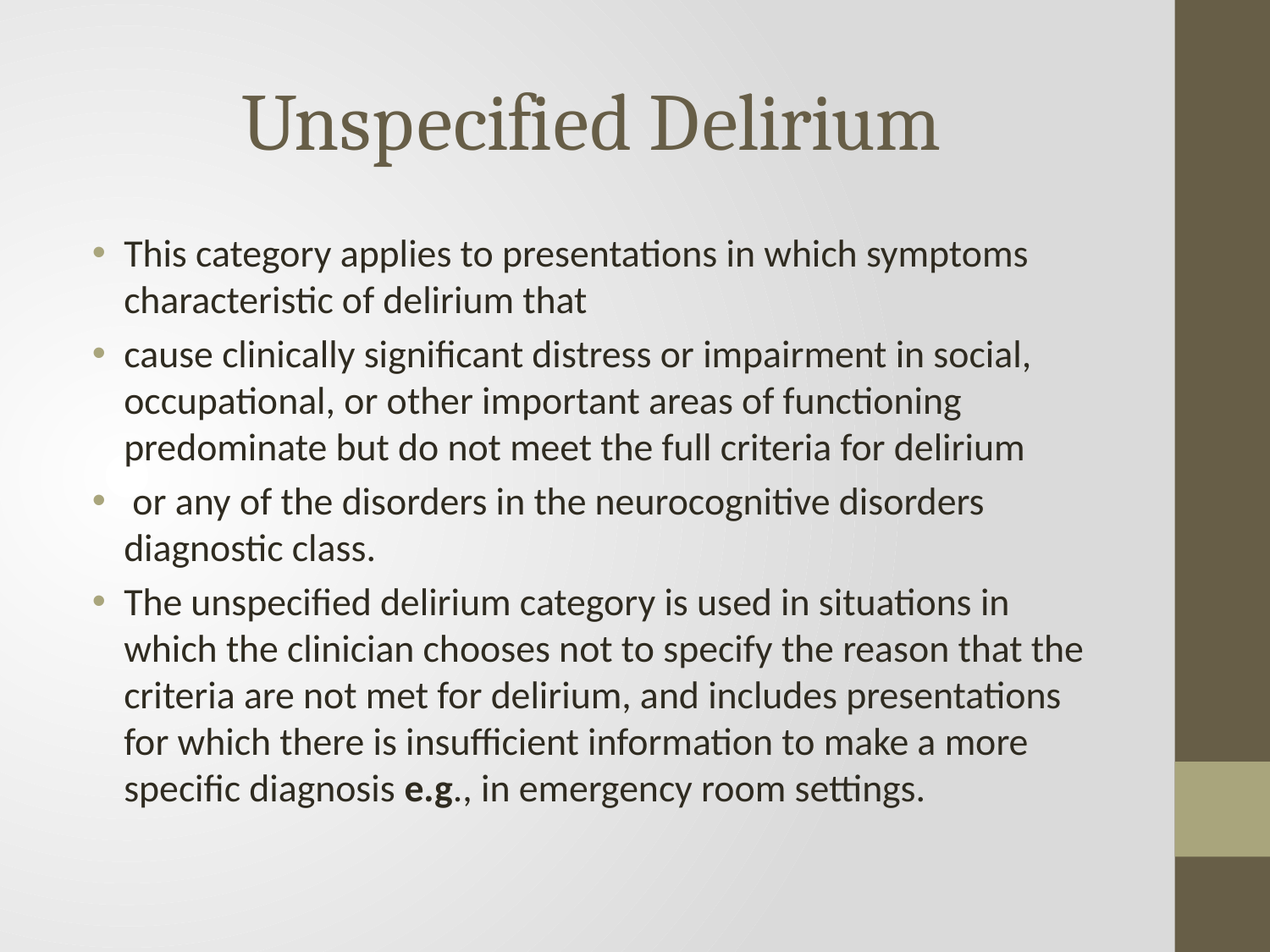

# Unspecified Delirium
This category applies to presentations in which symptoms characteristic of delirium that
cause clinically significant distress or impairment in social, occupational, or other important areas of functioning predominate but do not meet the full criteria for delirium
 or any of the disorders in the neurocognitive disorders diagnostic class.
The unspecified delirium category is used in situations in which the clinician chooses not to specify the reason that the criteria are not met for delirium, and includes presentations for which there is insufficient information to make a more specific diagnosis e.g., in emergency room settings.